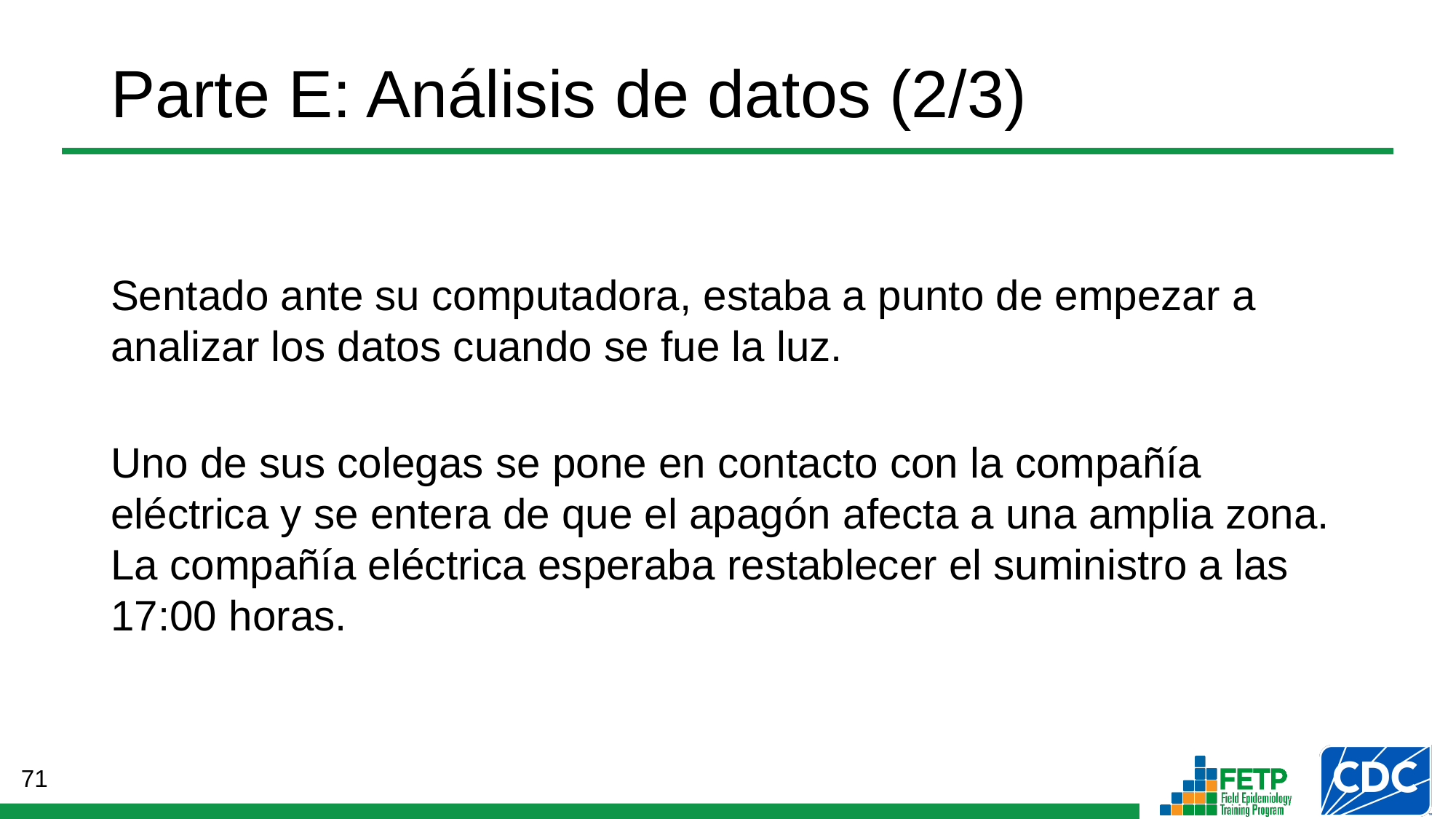

# Parte E: Análisis de datos (2/3)
Sentado ante su computadora, estaba a punto de empezar a analizar los datos cuando se fue la luz.

Uno de sus colegas se pone en contacto con la compañía eléctrica y se entera de que el apagón afecta a una amplia zona. La compañía eléctrica esperaba restablecer el suministro a las 17:00 horas.